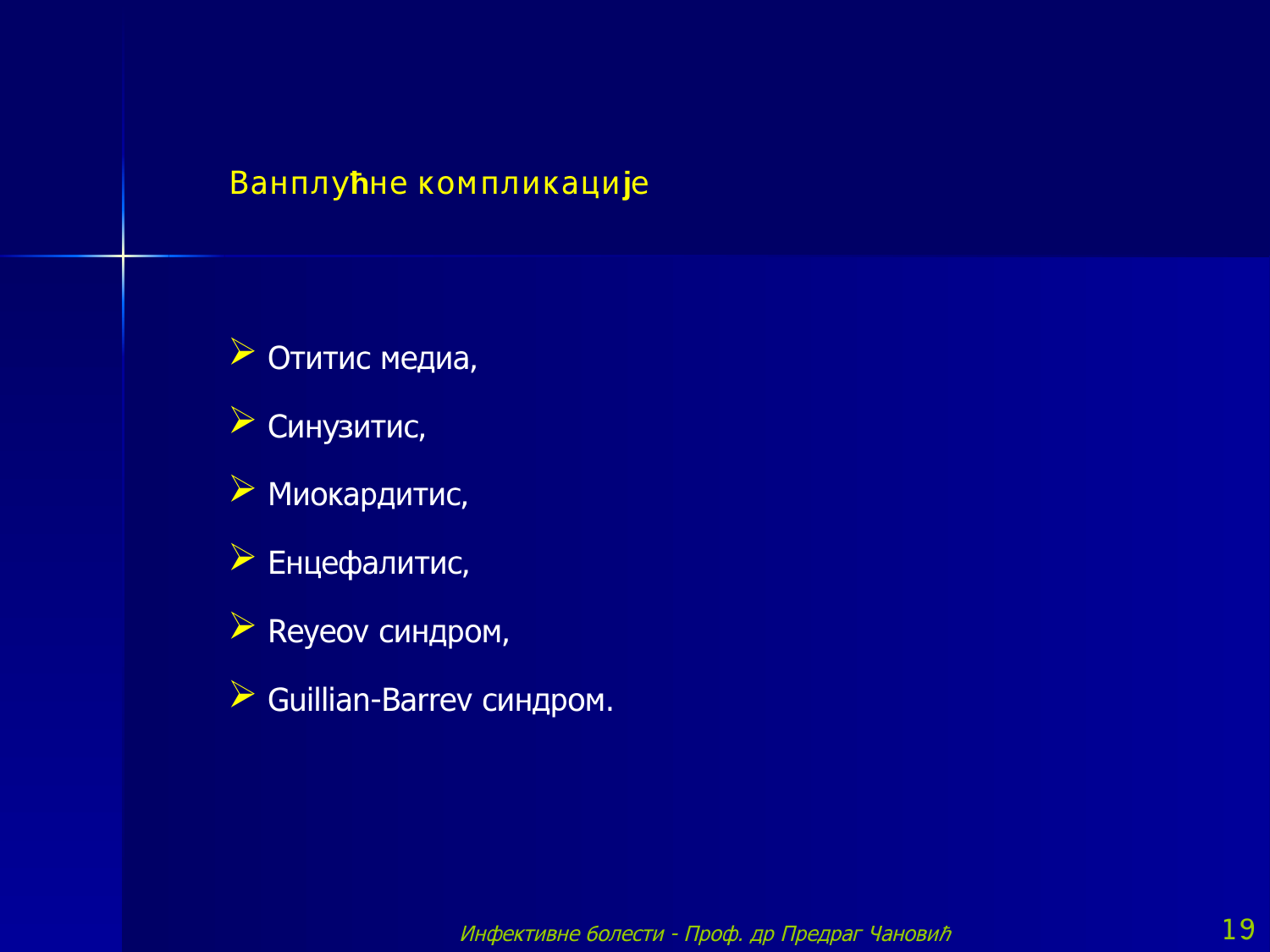

Ванплућне компликације
 Отитис медиа,
 Синузитис,
 Миокардитис,
 Енцефалитис,
 Reyeov синдром,
 Guillian-Barrev синдром.
Инфективне болести - Проф. др Предраг Чановић
19